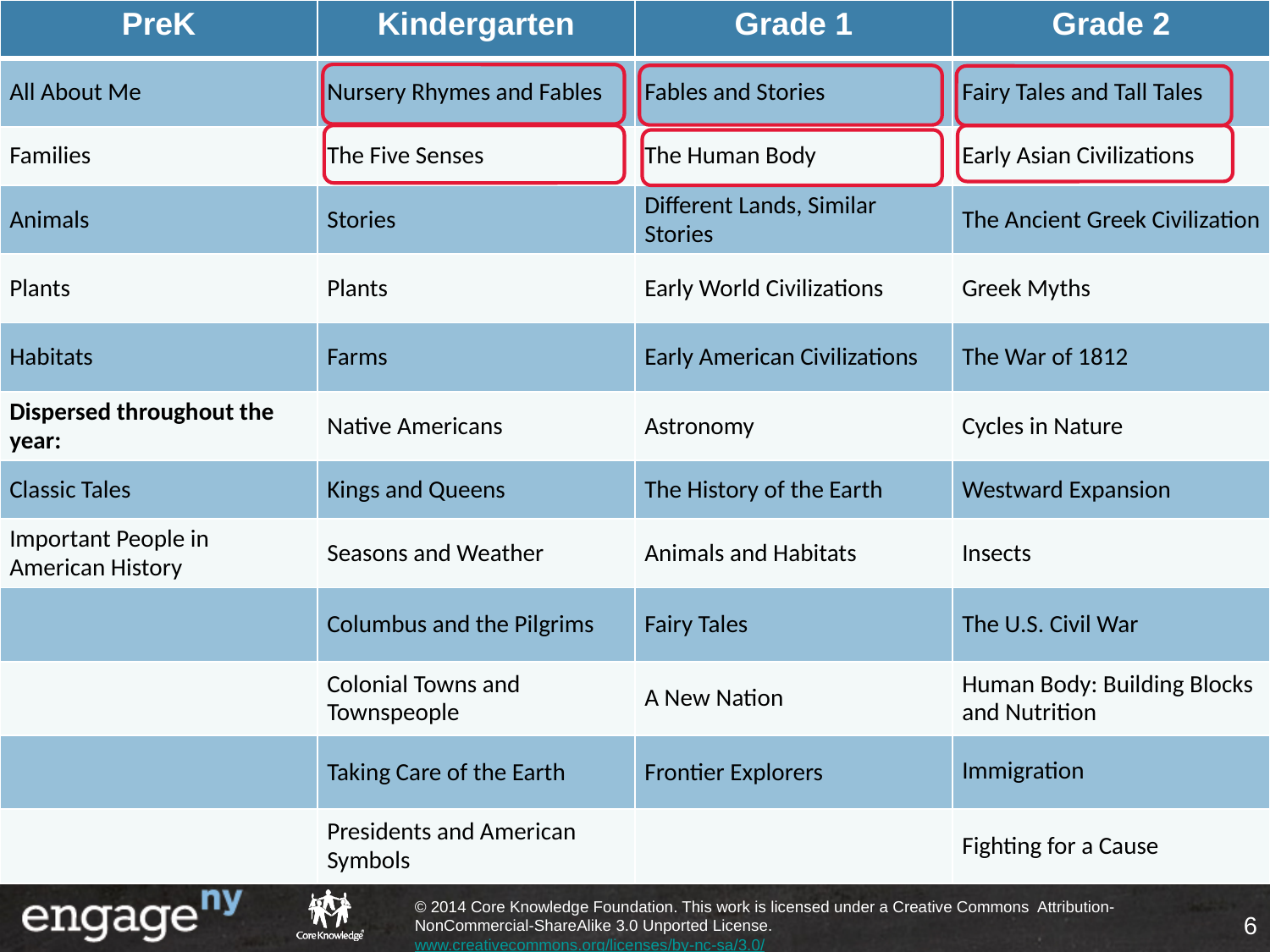

| PreK | Kindergarten | Grade 1 | Grade 2 |
| --- | --- | --- | --- |
| All About Me | Nursery Rhymes and Fables | Fables and Stories | Fairy Tales and Tall Tales |
| Families | The Five Senses | The Human Body | Early Asian Civilizations |
| Animals | Stories | Different Lands, Similar Stories | The Ancient Greek Civilization |
| Plants | Plants | Early World Civilizations | Greek Myths |
| Habitats | Farms | Early American Civilizations | The War of 1812 |
| Dispersed throughout the year: | Native Americans | Astronomy | Cycles in Nature |
| Classic Tales | Kings and Queens | The History of the Earth | Westward Expansion |
| Important People in American History | Seasons and Weather | Animals and Habitats | Insects |
|  | Columbus and the Pilgrims | Fairy Tales | The U.S. Civil War |
|  | Colonial Towns and Townspeople | A New Nation | Human Body: Building Blocks and Nutrition |
|  | Taking Care of the Earth | Frontier Explorers | Immigration |
|  | Presidents and American Symbols |  | Fighting for a Cause |

6